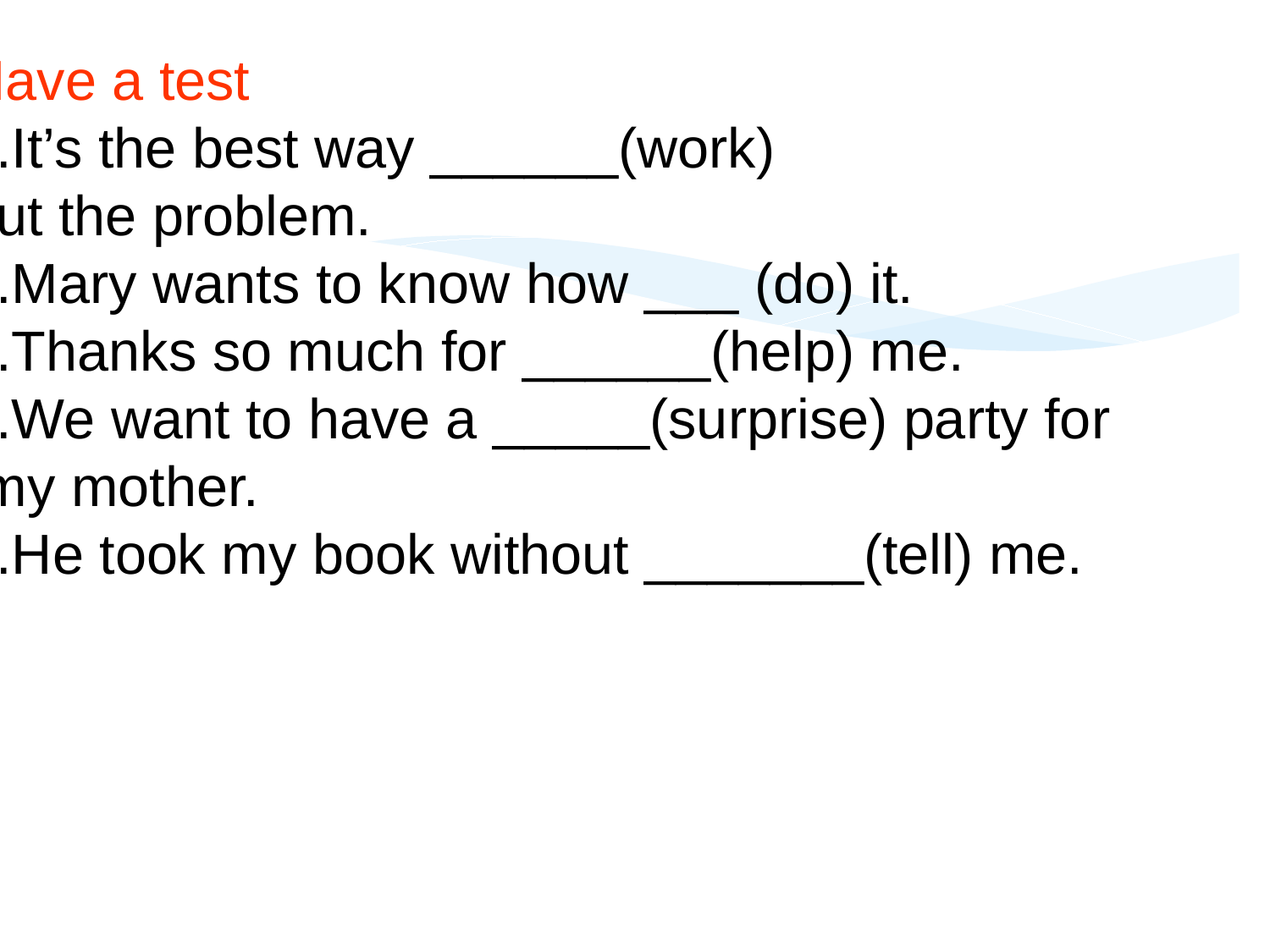

Have a test
1.It’s the best way ______(work)
out the problem.
2.Mary wants to know how ___ (do) it.
3.Thanks so much for ______(help) me.
4.We want to have a _____(surprise) party for
 my mother.
5.He took my book without _______(tell) me.